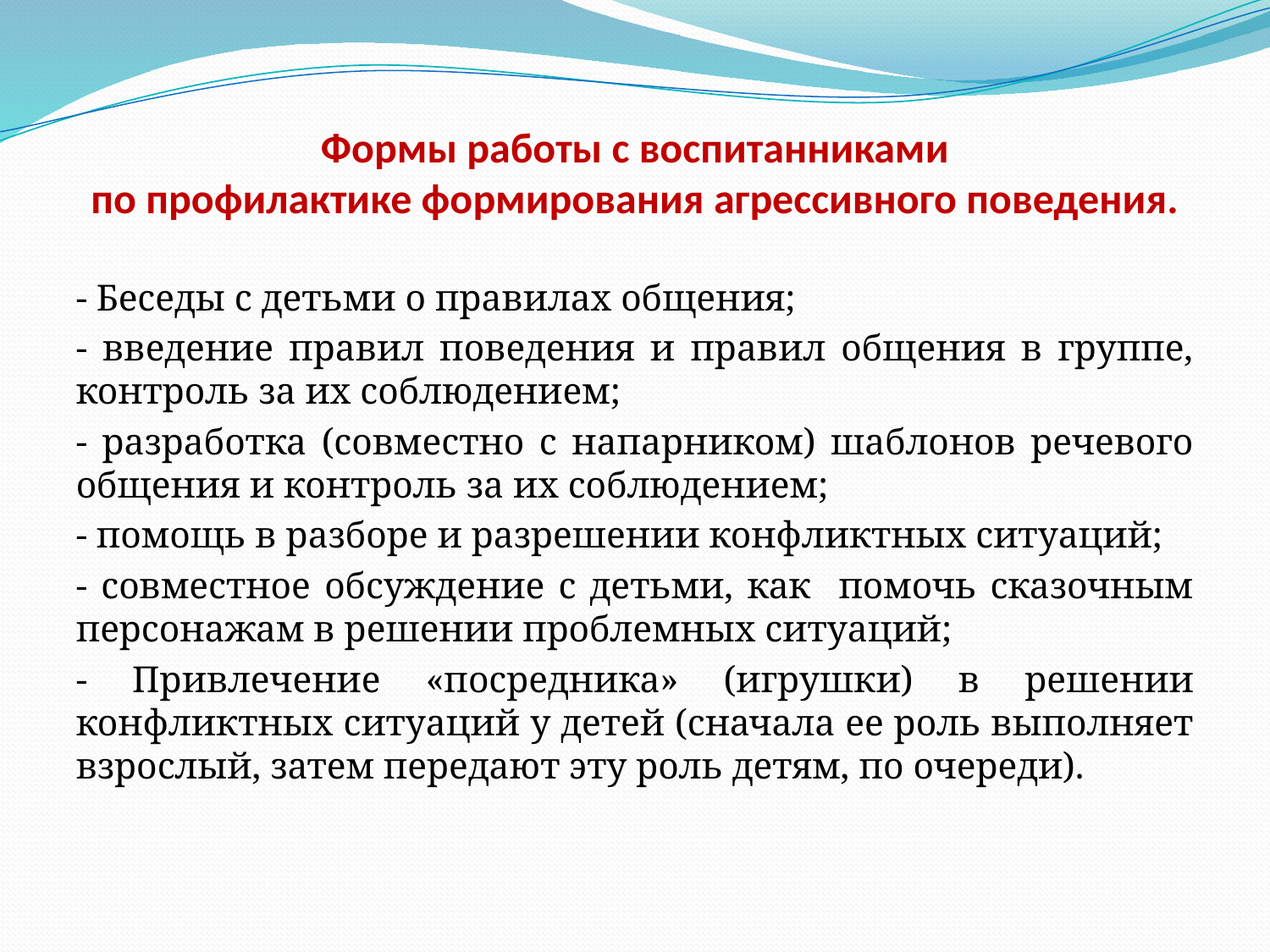

# Формы работы с воспитанниками по профилактике формирования агрессивного поведения.
- Беседы с детьми о правилах общения;
- введение правил поведения и правил общения в группе, контроль за их соблюдением;
- разработка (совместно с напарником) шаблонов речевого общения и контроль за их соблюдением;
- помощь в разборе и разрешении конфликтных ситуаций;
- совместное обсуждение с детьми, как  помочь сказочным персонажам в решении проблемных ситуаций;
- Привлечение «посредника» (игрушки) в решении конфликтных ситуаций у детей (сначала ее роль выполняет взрослый, затем передают эту роль детям, по очереди).